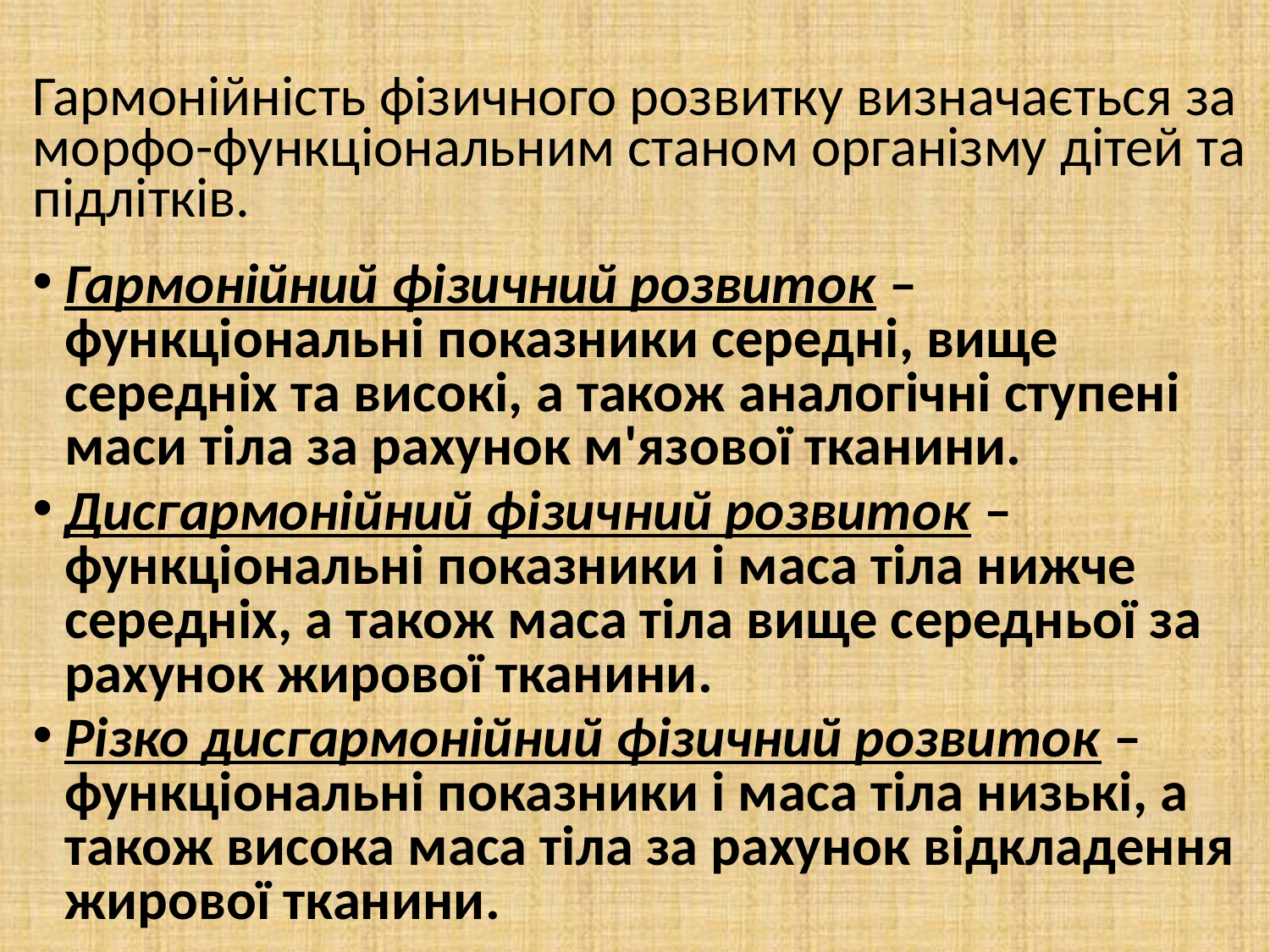

# Гармонійність фізичного розвитку визначається за морфо-функціональним станом організму дітей та підлітків.
Гармонійний фізичний розвиток – функціональні показники середні, вище середніх та високі, а також аналогічні ступені маси тіла за рахунок м'язової тканини.
Дисгармонійний фізичний розвиток – функціональні показники і маса тіла нижче середніх, а також маса тіла вище середньої за рахунок жирової тканини.
Різко дисгармонійний фізичний розвиток – функціональні показники і маса тіла низькі, а також висока маса тіла за рахунок відкладення жирової тканини.